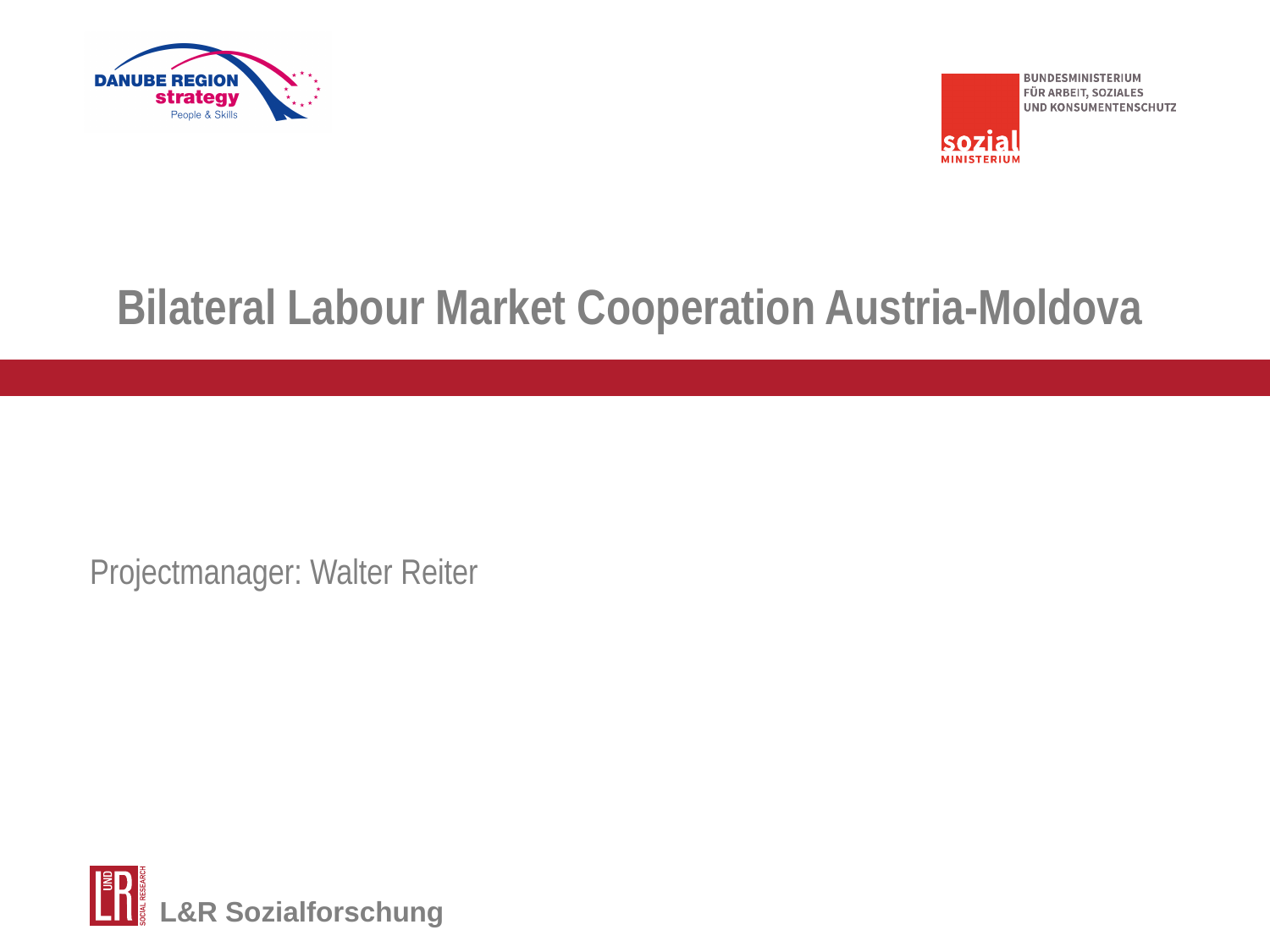

# Bilateral Labour Market Cooperation Austria-Moldova
Projectmanager: Walter Reiter